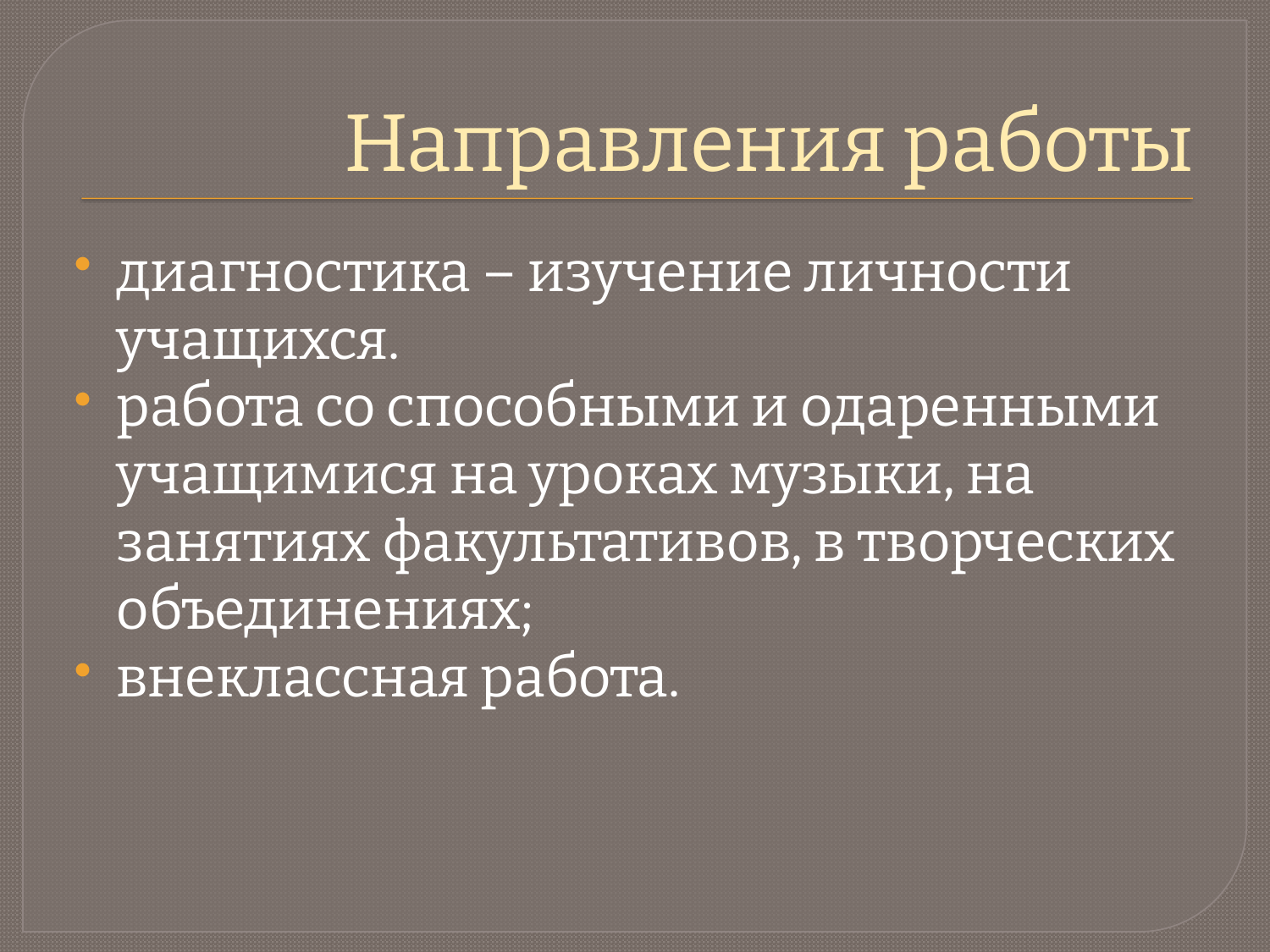

# Направления работы
диагностика – изучение личности учащихся.
работа со способными и одаренными учащимися на уроках музыки, на занятиях факультативов, в творческих объединениях;
внеклассная работа.